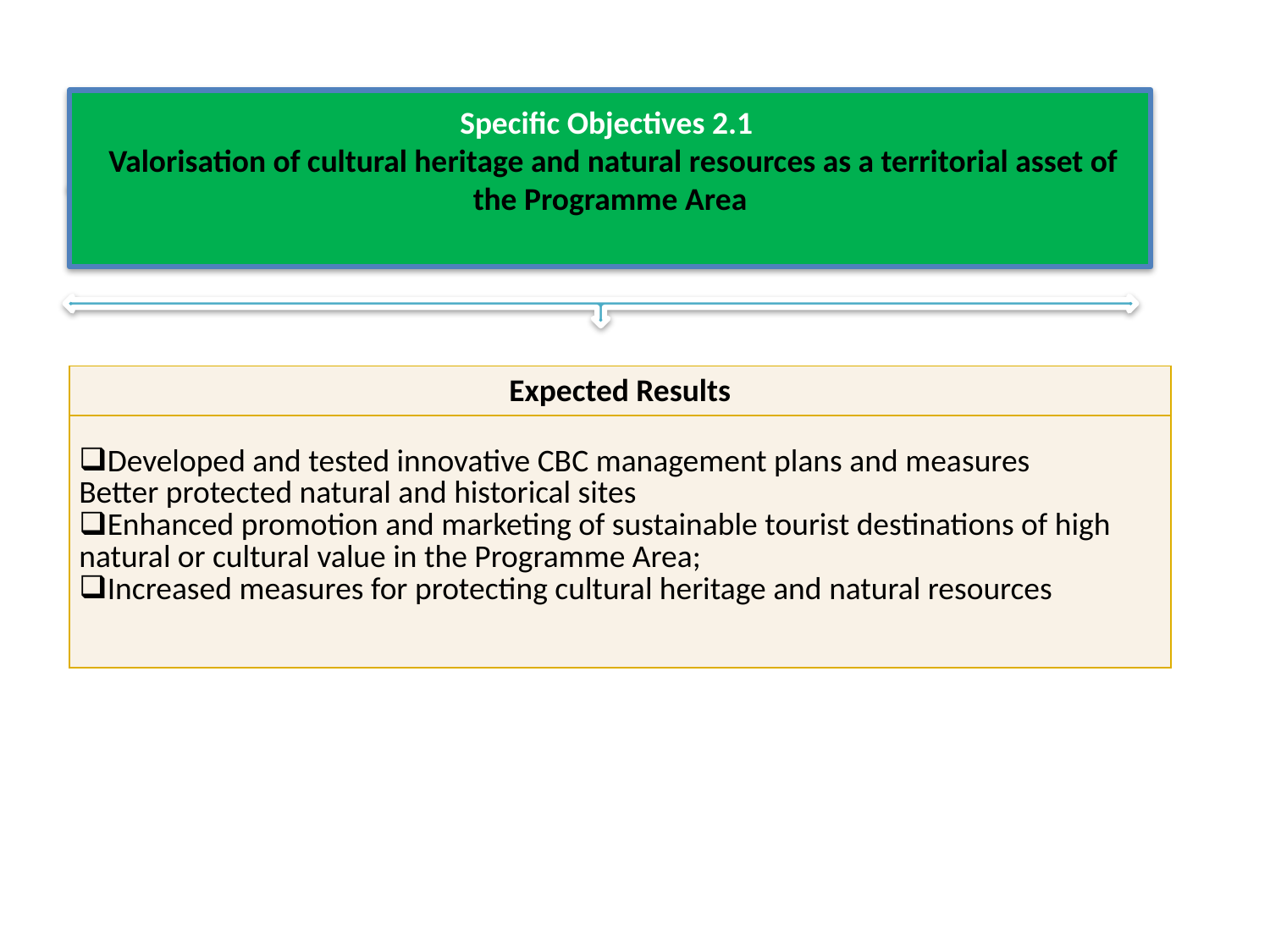

Specific Objectives 2.1
 Valorisation of cultural heritage and natural resources as a territorial asset of the Programme Area

| Expected Results |
| --- |
| Developed and tested innovative CBC management plans and measures Better protected natural and historical sites Enhanced promotion and marketing of sustainable tourist destinations of high natural or cultural value in the Programme Area; Increased measures for protecting cultural heritage and natural resources |